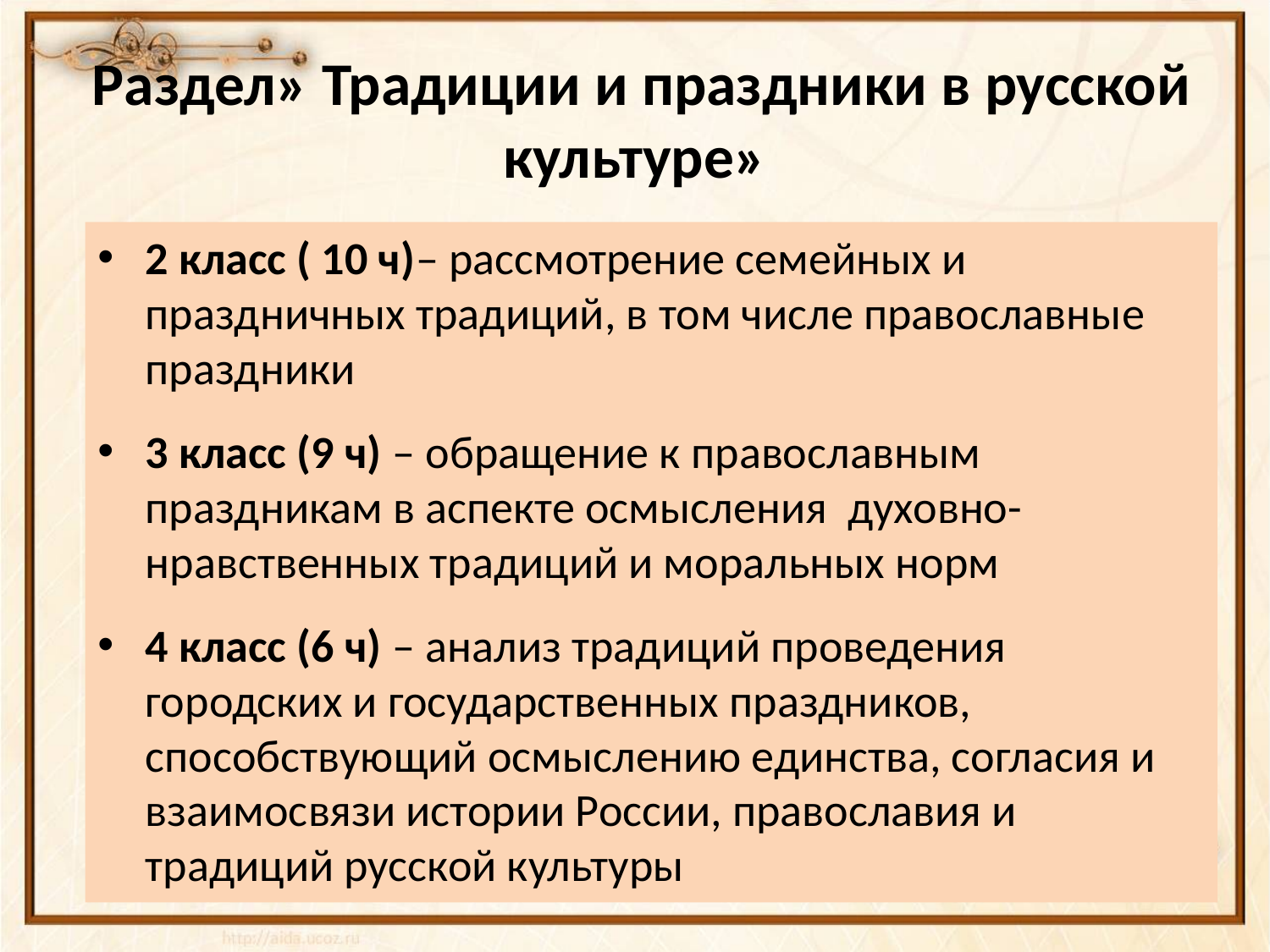

# Раздел» Традиции и праздники в русской культуре»
2 класс ( 10 ч)– рассмотрение семейных и праздничных традиций, в том числе православные праздники

3 класс (9 ч) – обращение к православным праздникам в аспекте осмысления  духовно-нравственных традиций и моральных норм

4 класс (6 ч) – анализ традиций проведения городских и государственных праздников, способствующий осмыслению единства, согласия и взаимосвязи истории России, православия и традиций русской культуры